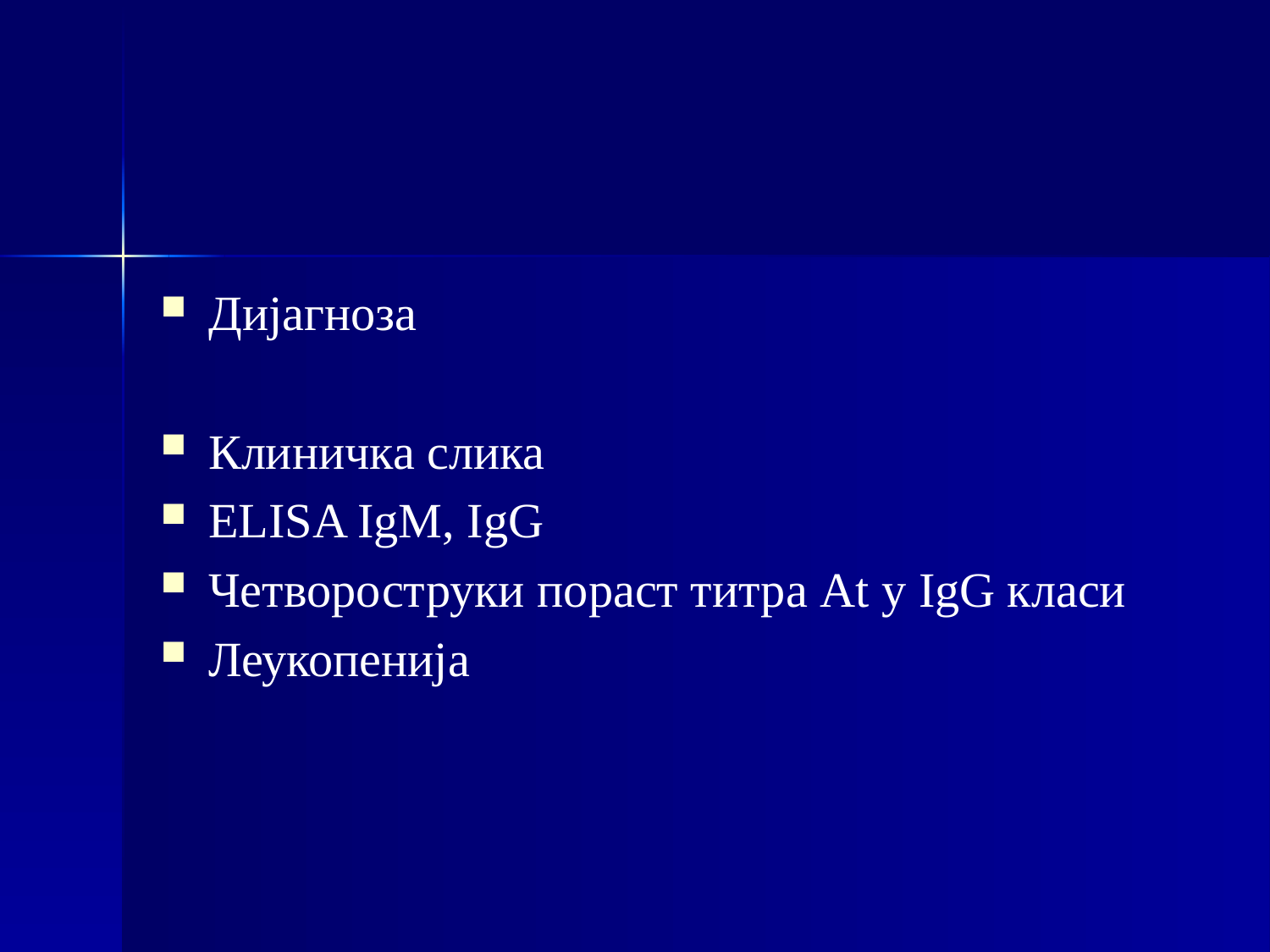

Дијагноза

Клиничка слика
ЕLISA IgM, IgG
Четвороструки пораст титра At у IgG класи
Леукопенија